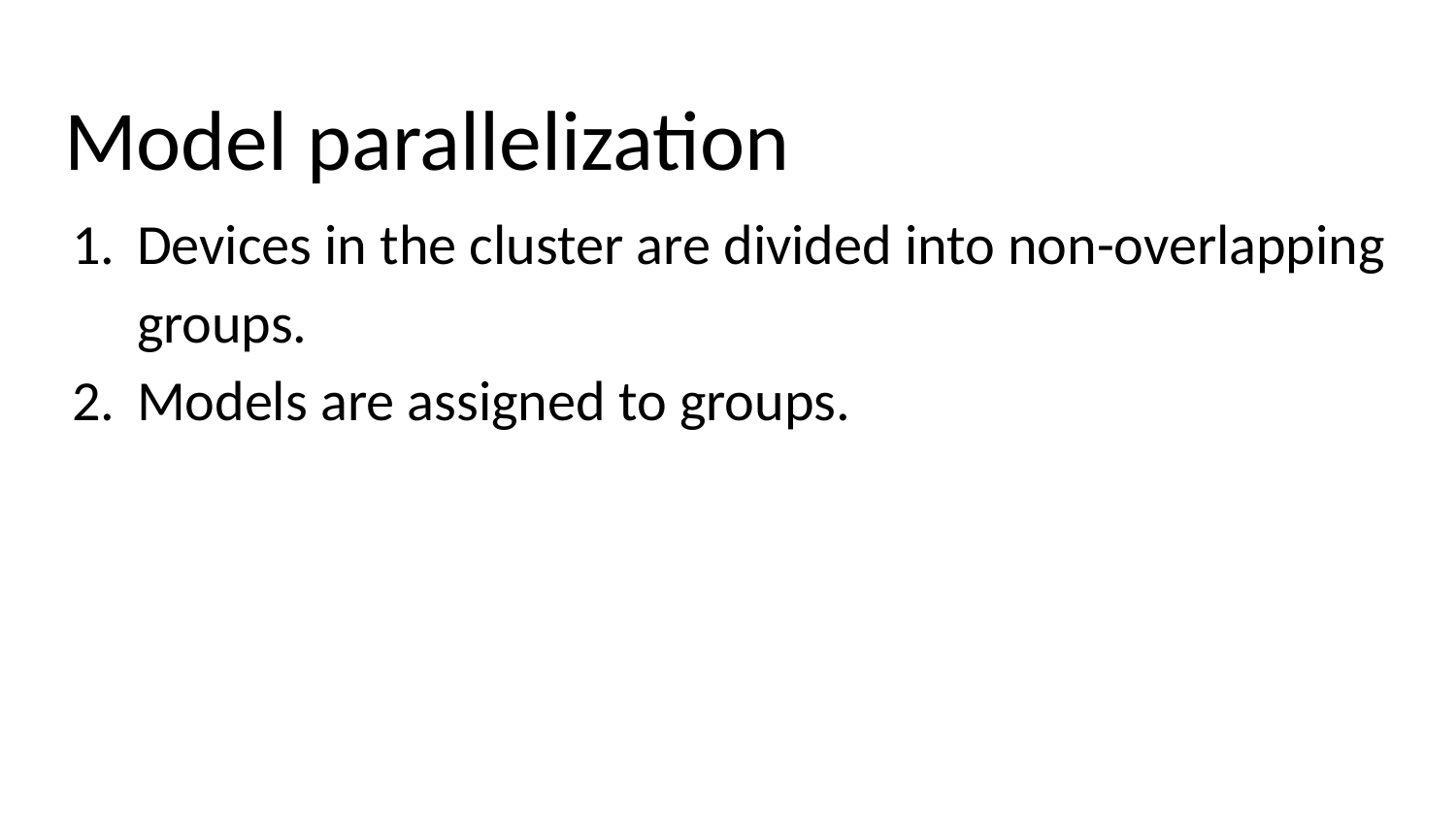

# Model parallelization
Devices in the cluster are divided into non-overlapping groups.
Models are assigned to groups.